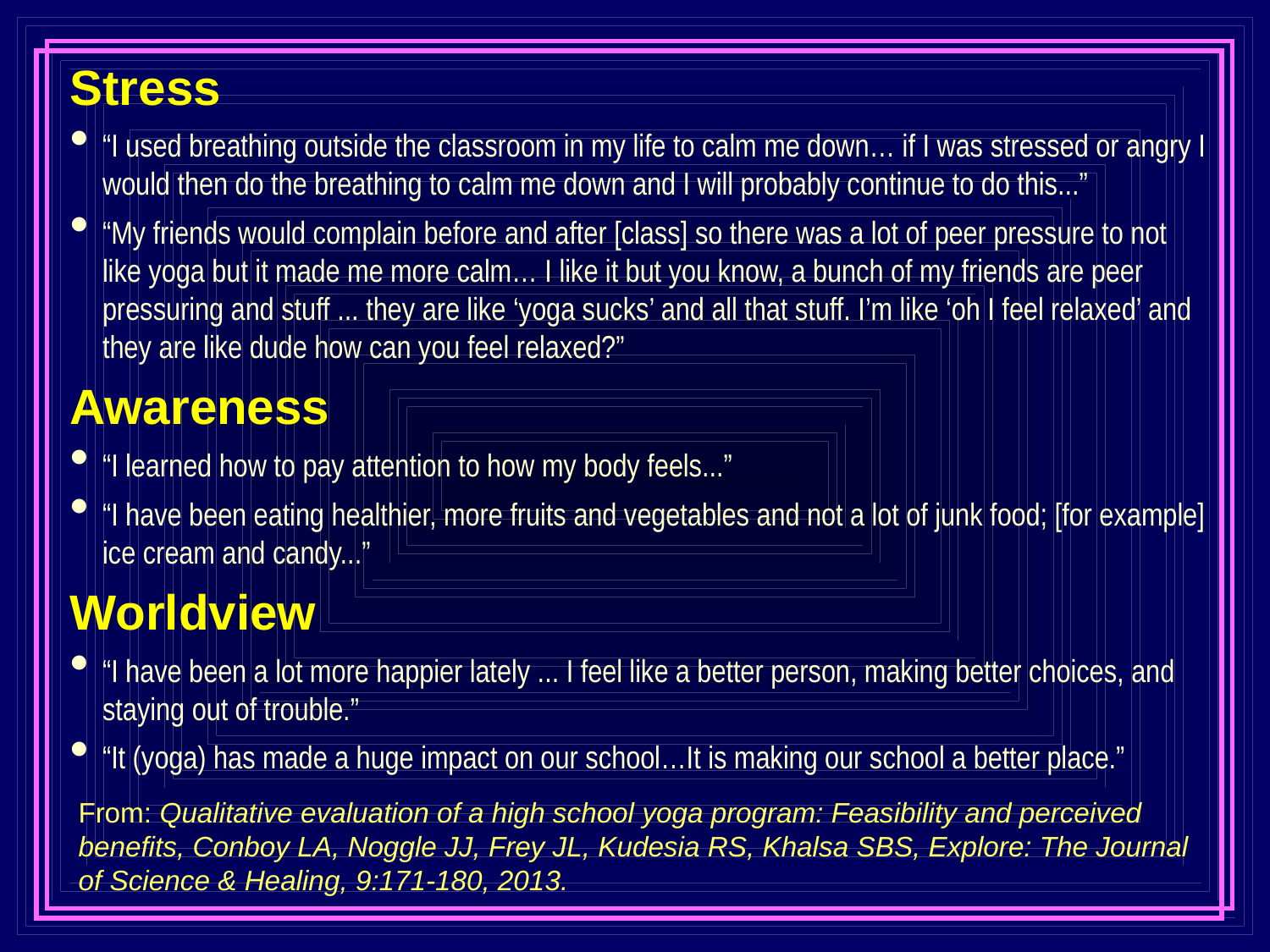

Stress
“I used breathing outside the classroom in my life to calm me down… if I was stressed or angry I would then do the breathing to calm me down and I will probably continue to do this...”
“My friends would complain before and after [class] so there was a lot of peer pressure to not like yoga but it made me more calm… I like it but you know, a bunch of my friends are peer pressuring and stuff ... they are like ‘yoga sucks’ and all that stuff. I’m like ‘oh I feel relaxed’ and they are like dude how can you feel relaxed?”
Awareness
“I learned how to pay attention to how my body feels...”
“I have been eating healthier, more fruits and vegetables and not a lot of junk food; [for example] ice cream and candy...”
Worldview
“I have been a lot more happier lately ... I feel like a better person, making better choices, and staying out of trouble.”
“It (yoga) has made a huge impact on our school…It is making our school a better place.”
From: Qualitative evaluation of a high school yoga program: Feasibility and perceived benefits, Conboy LA, Noggle JJ, Frey JL, Kudesia RS, Khalsa SBS, Explore: The Journal of Science & Healing, 9:171-180, 2013.